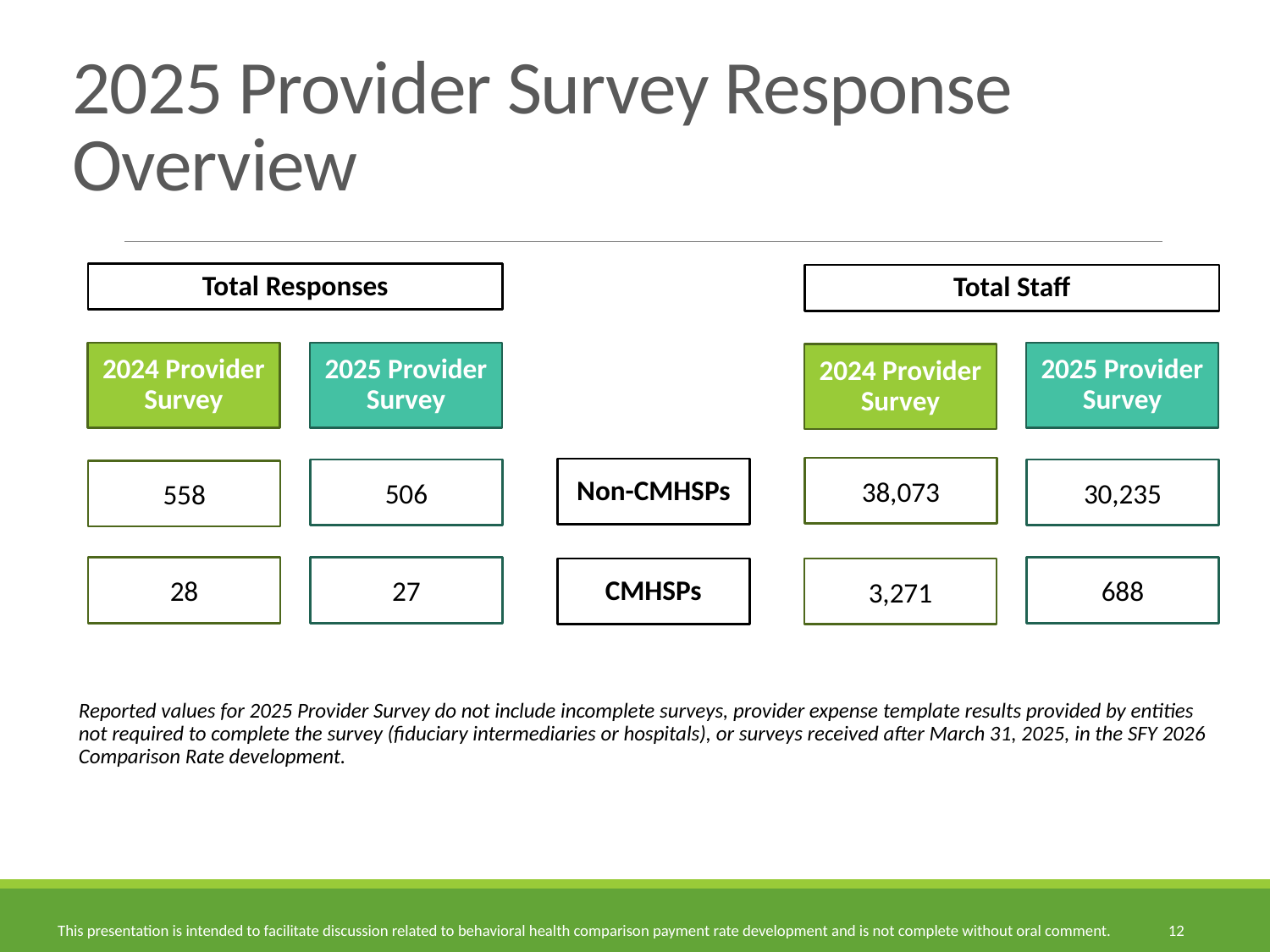

# 2025 Provider Survey Response Overview
Total Responses
Total Staff
2025 Provider Survey
2025 Provider Survey
2024 Provider Survey
2024 Provider Survey
38,073
Non-CMHSPs
30,235
506
558
28
27
688
CMHSPs
3,271

Reported values for 2025 Provider Survey do not include incomplete surveys, provider expense template results provided by entities not required to complete the survey (fiduciary intermediaries or hospitals), or surveys received after March 31, 2025, in the SFY 2026 Comparison Rate development.

12
This presentation is intended to facilitate discussion related to behavioral health comparison payment rate development and is not complete without oral comment.